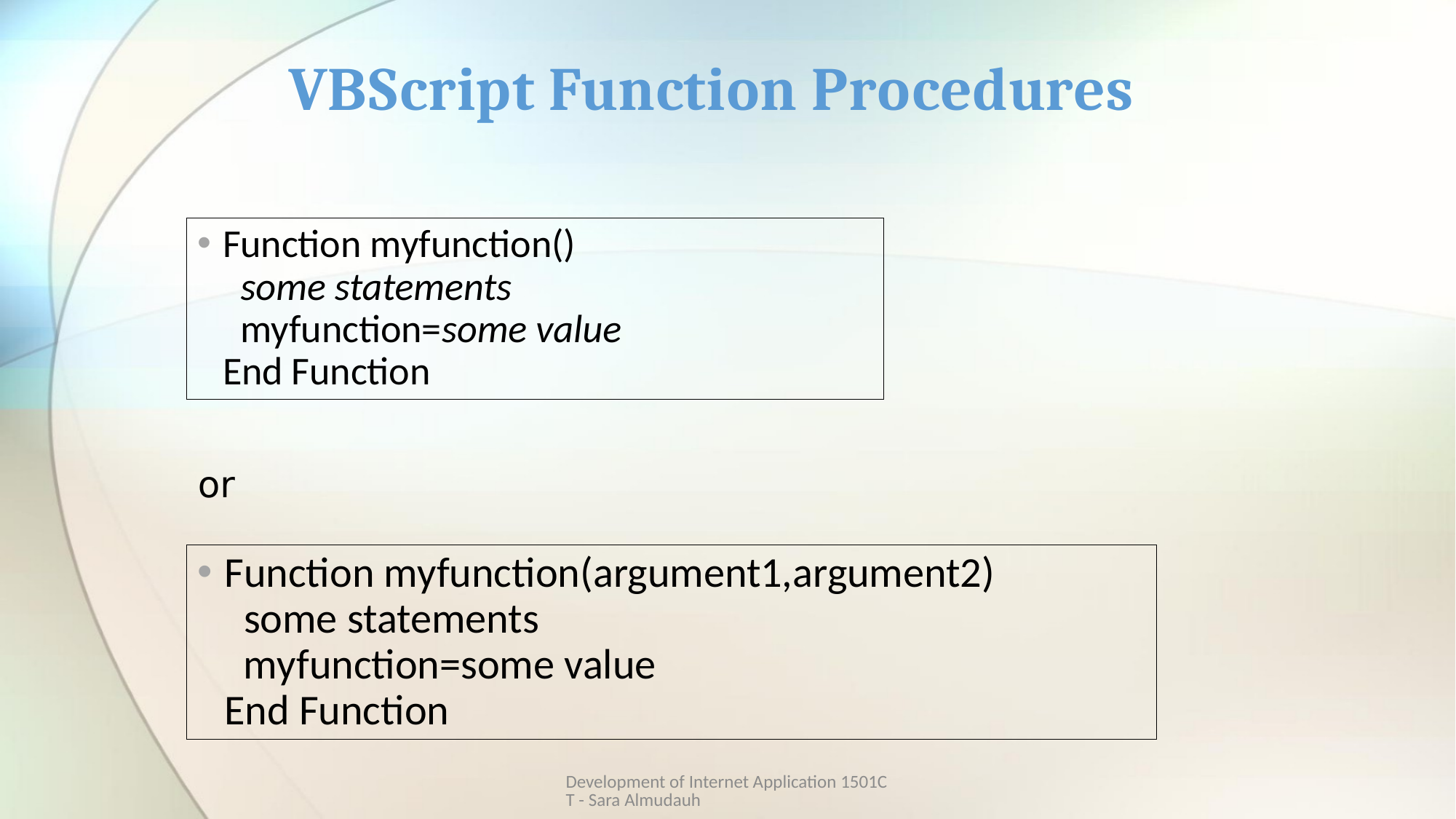

# VBScript Function Procedures
Function myfunction()
  some statements
  myfunction=some value
End Function
or
Function myfunction(argument1,argument2)
  some statements
  myfunction=some value
End Function
Development of Internet Application 1501CT - Sara Almudauh